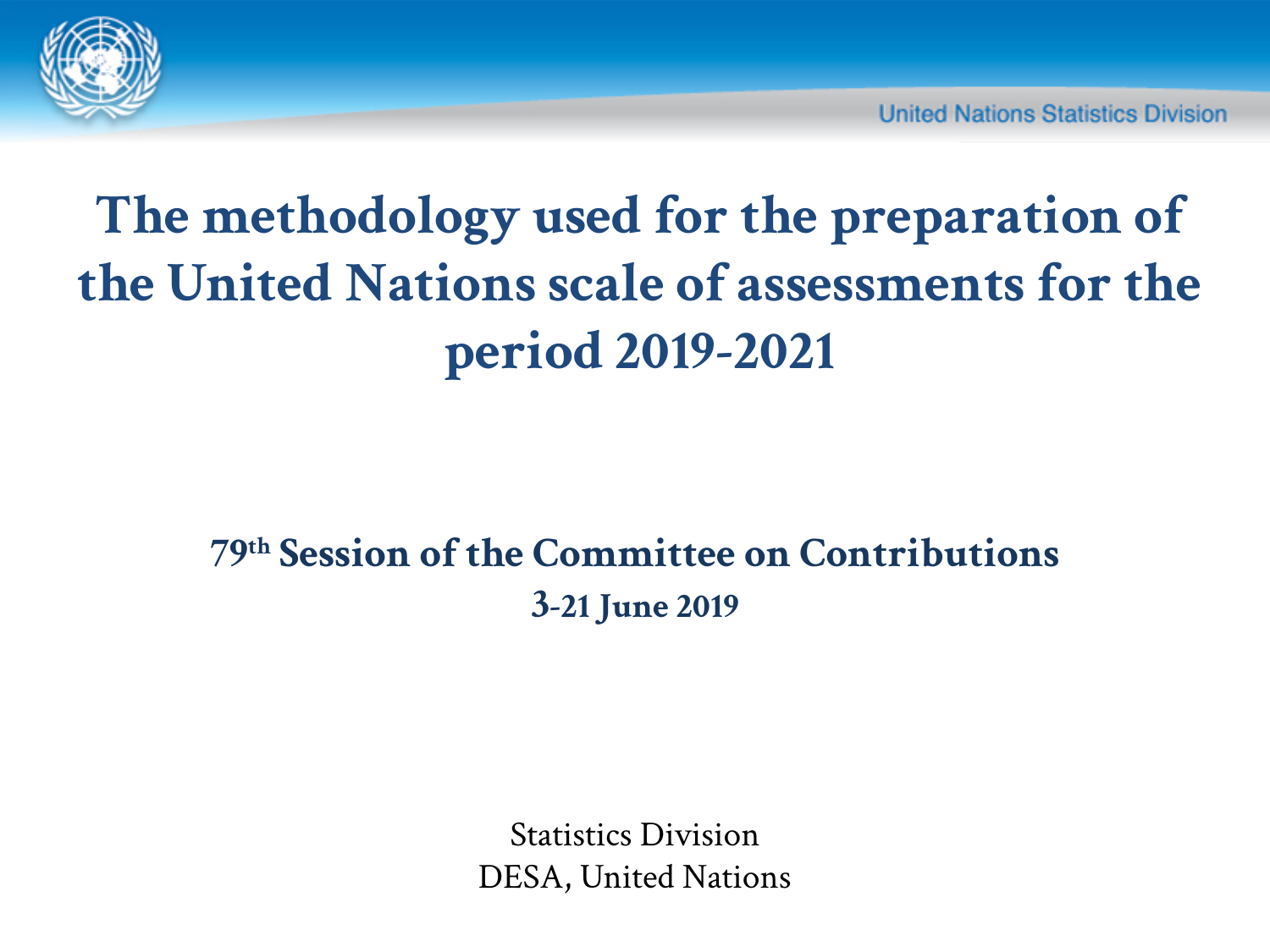

The methodology used for the preparation of the United Nations scale of assessments for the period 2019-2021
# 79th Session of the Committee on Contributions 3-21 June 2019
Statistics Division
DESA, United Nations